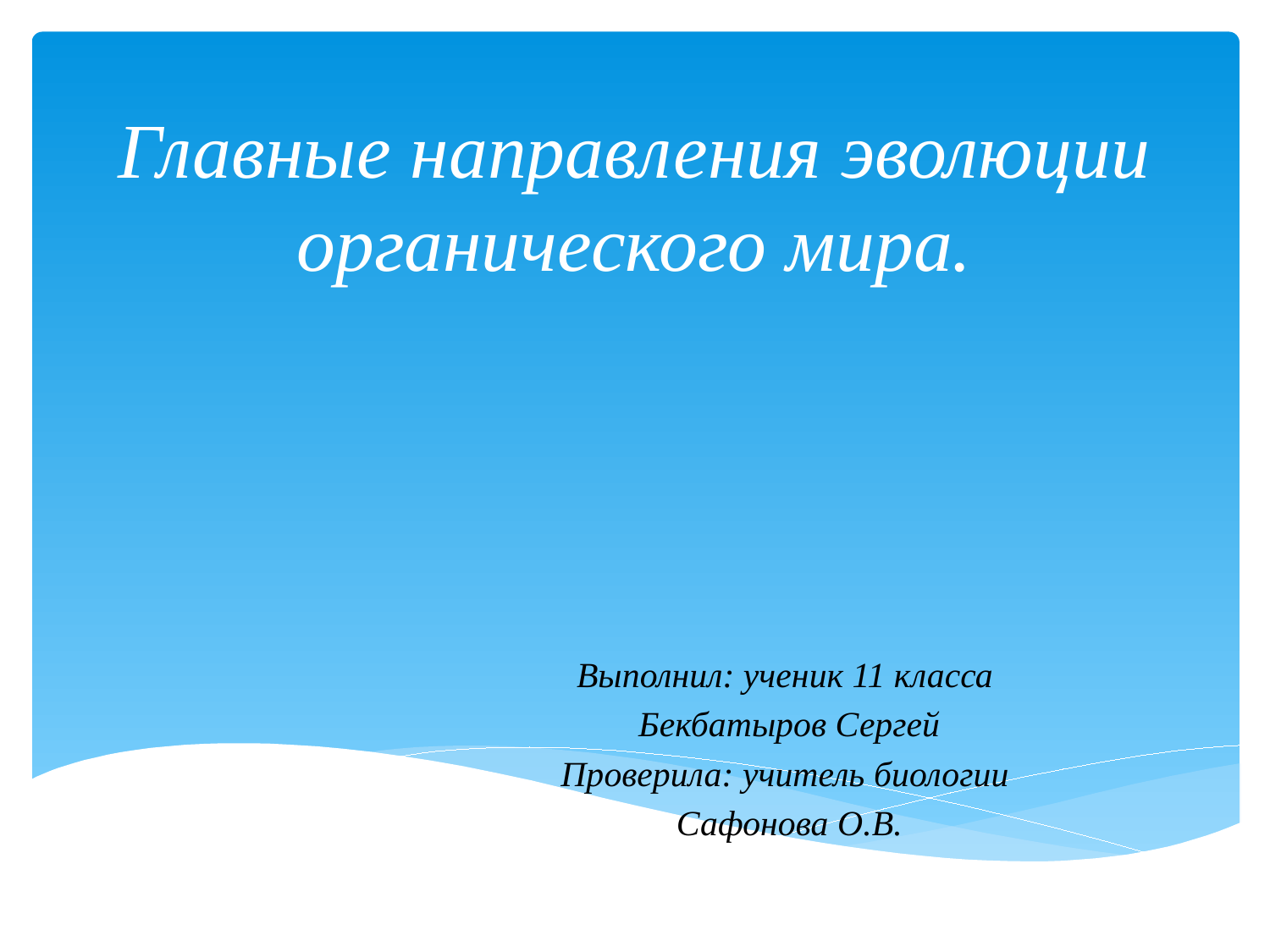

# Главные направления эволюции органического мира.
Выполнил: ученик 11 класса
Бекбатыров Сергей
Проверила: учитель биологии
Сафонова О.В.